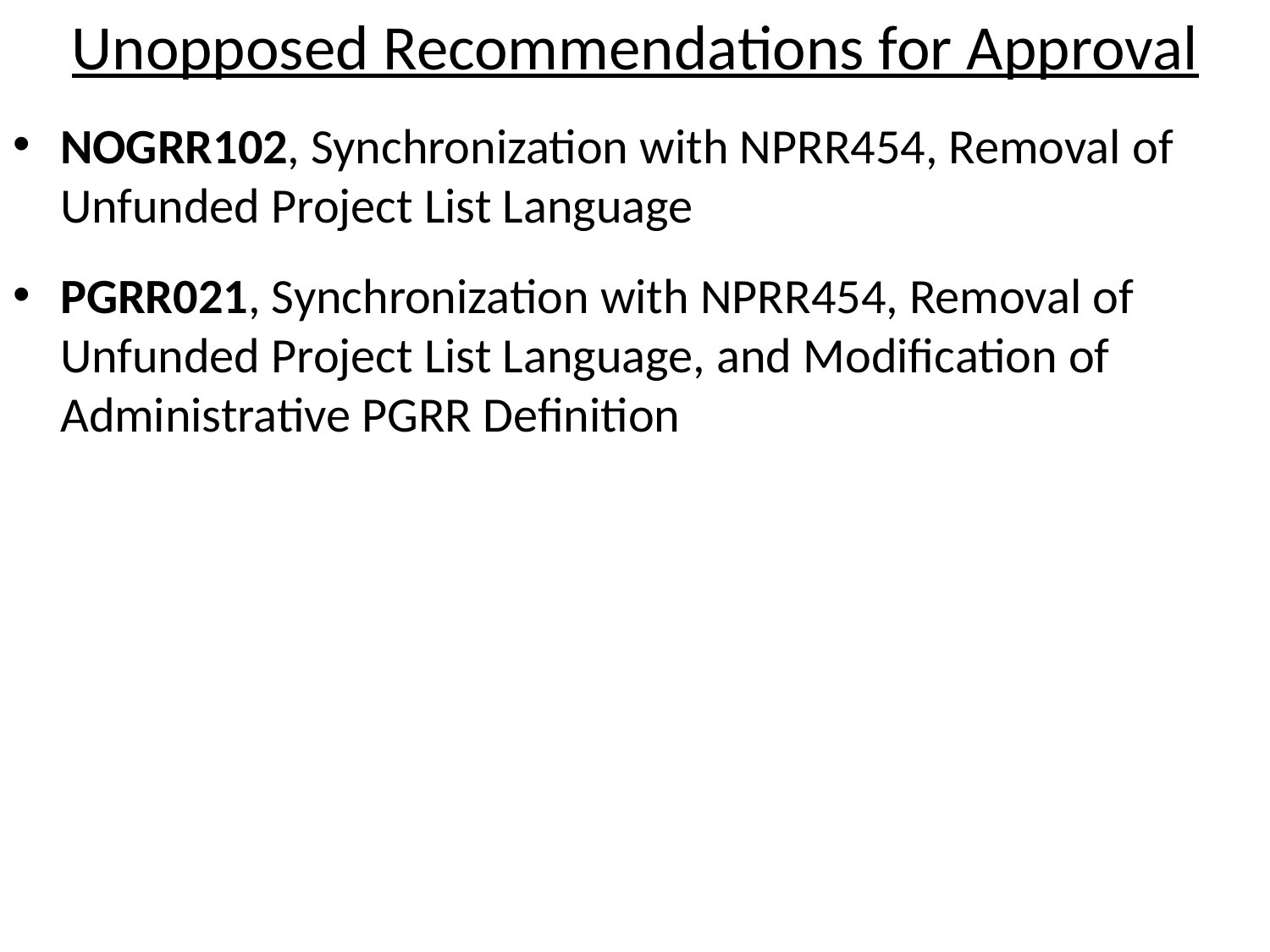

Unopposed Recommendations for Approval
NOGRR102, Synchronization with NPRR454, Removal of Unfunded Project List Language
PGRR021, Synchronization with NPRR454, Removal of Unfunded Project List Language, and Modification of Administrative PGRR Definition